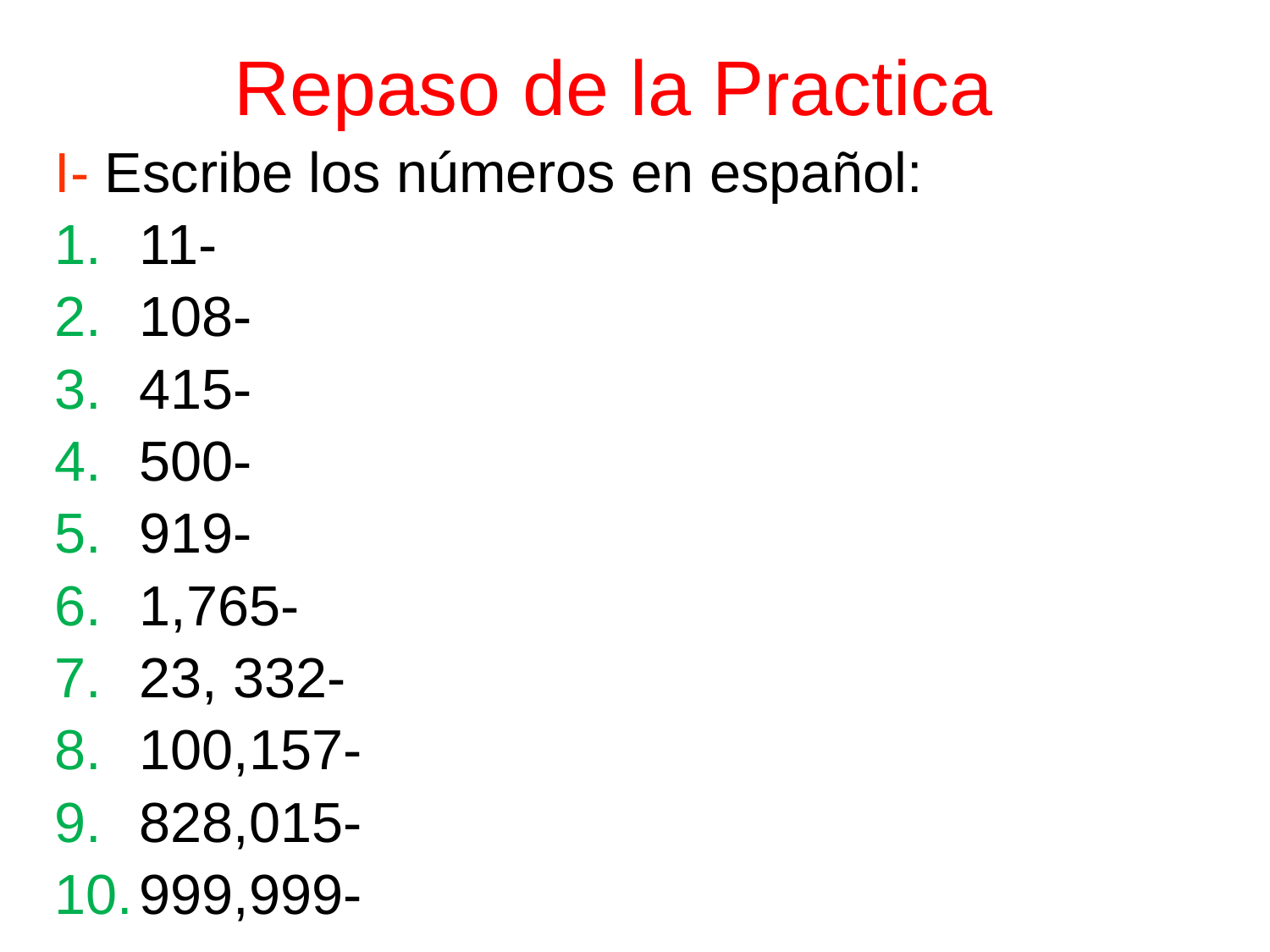

Repaso de la Practica
I- Escribe los números en español:
11-
108-
415-
500-
919-
1,765-
23, 332-
100,157-
828,015-
999,999-